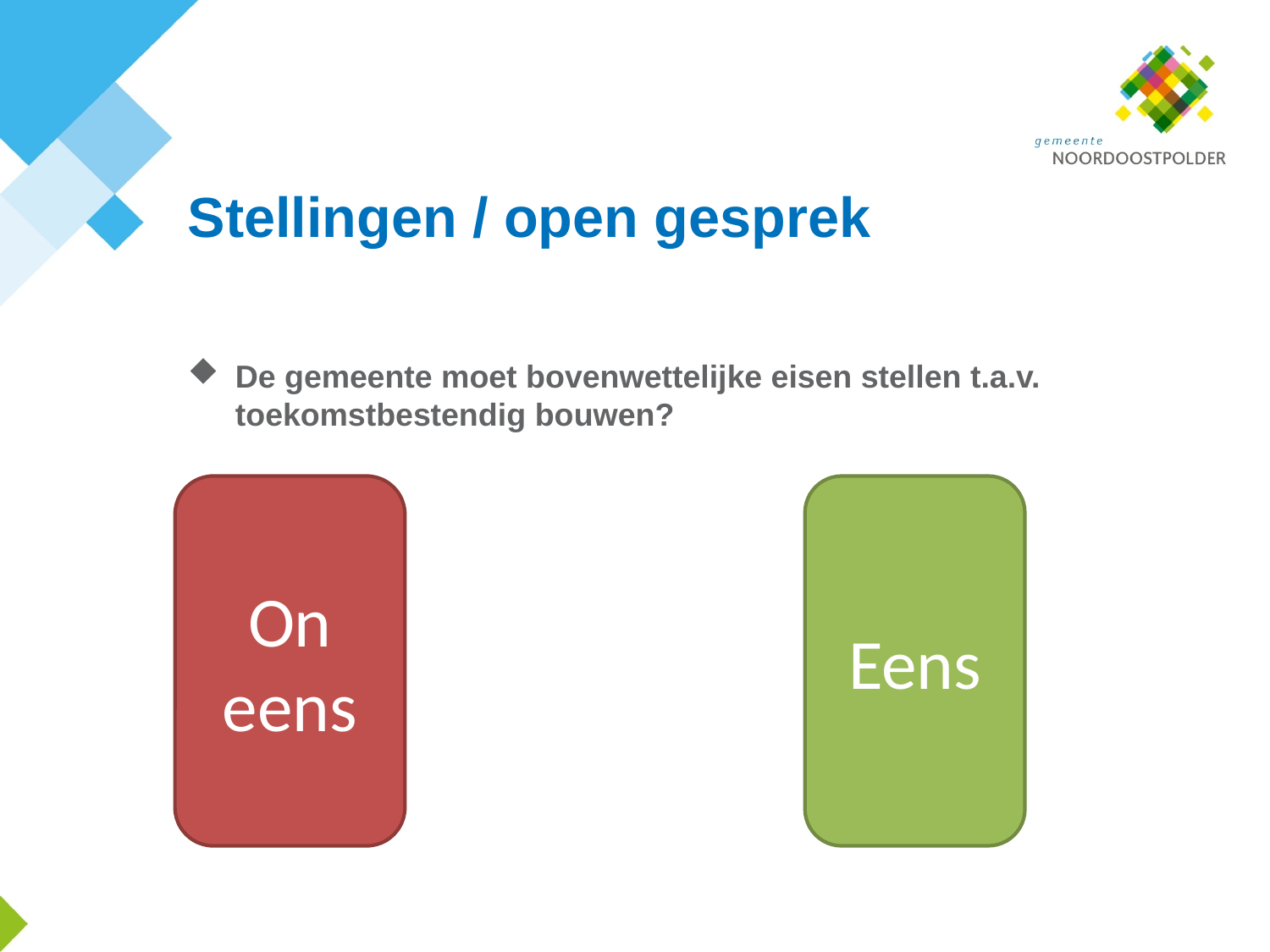

# Stellingen / open gesprek
De gemeente moet bovenwettelijke eisen stellen t.a.v. toekomstbestendig bouwen?
On
eens
Eens